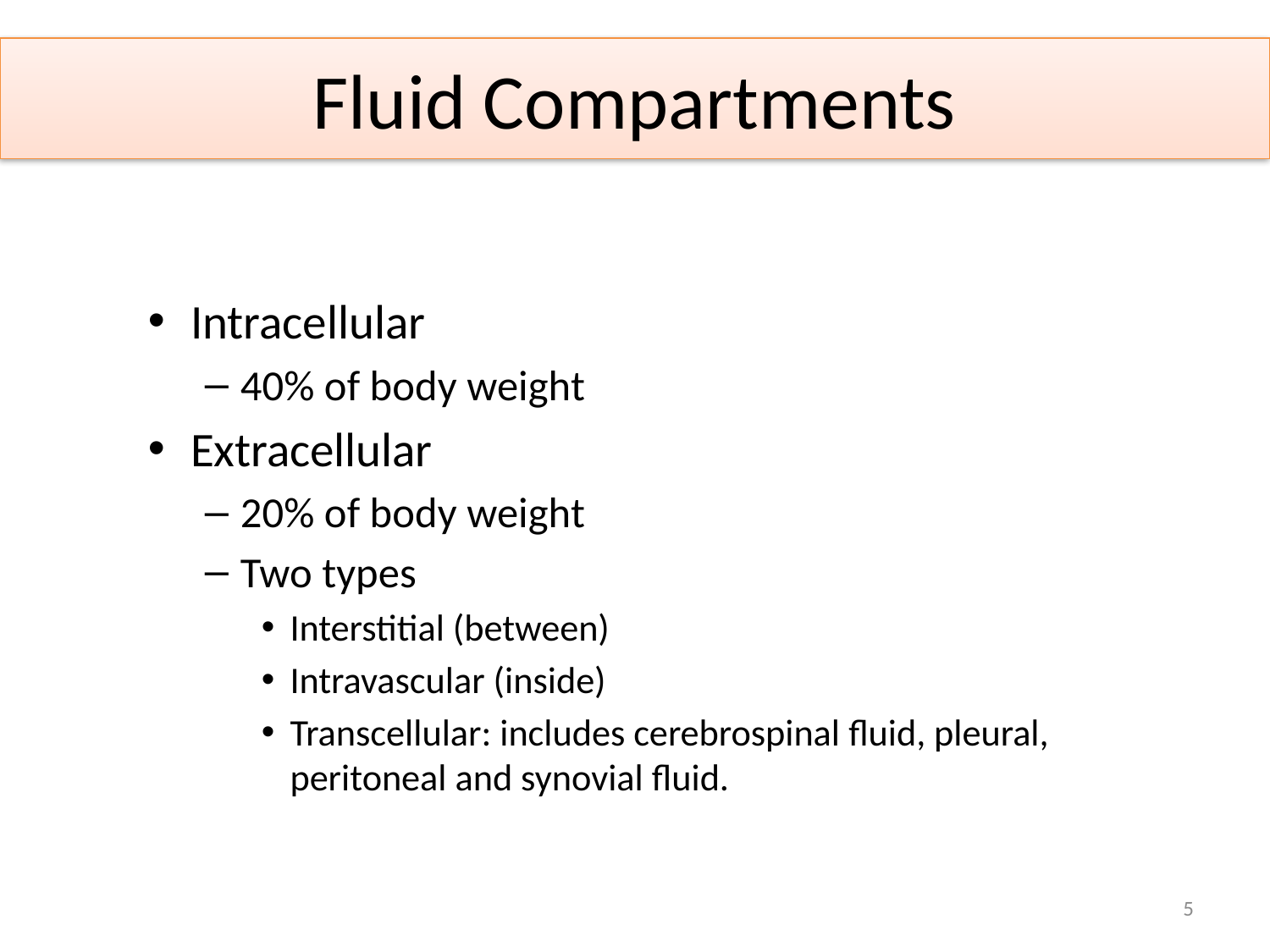

# Fluid Compartments
Intracellular
40% of body weight
Extracellular
20% of body weight
Two types
Interstitial (between)
Intravascular (inside)
Transcellular: includes cerebrospinal fluid, pleural, peritoneal and synovial fluid.
5